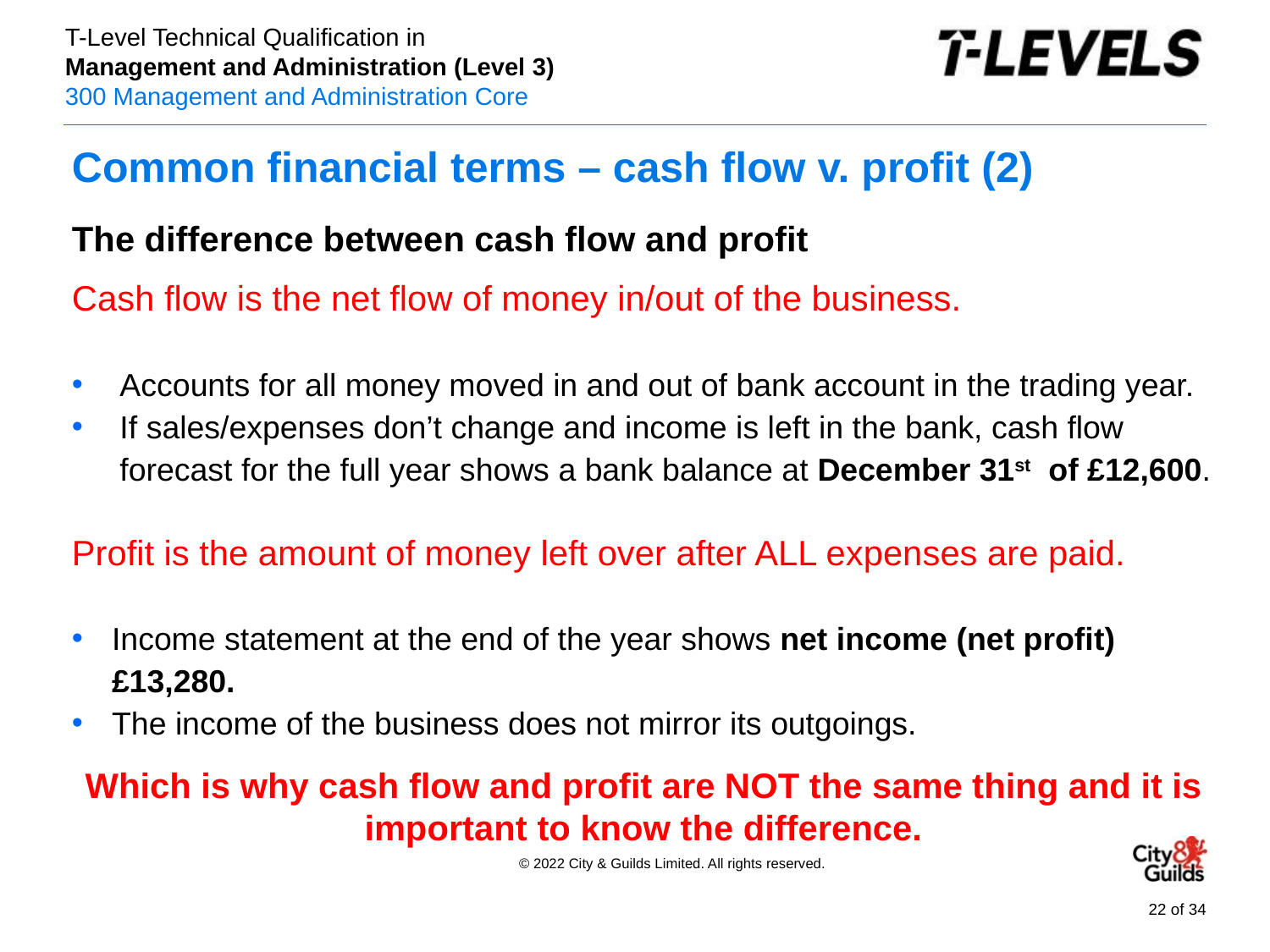

# Common financial terms – cash flow v. profit (2)
The difference between cash flow and profit
Cash flow is the net flow of money in/out of the business.

Accounts for all money moved in and out of bank account in the trading year.
If sales/expenses don’t change and income is left in the bank, cash flow forecast for the full year shows a bank balance at December 31st  of £12,600.

Profit is the amount of money left over after ALL expenses are paid.

Income statement at the end of the year shows net income (net profit) £13,280.
The income of the business does not mirror its outgoings.
Which is why cash flow and profit are NOT the same thing and it is important to know the difference.